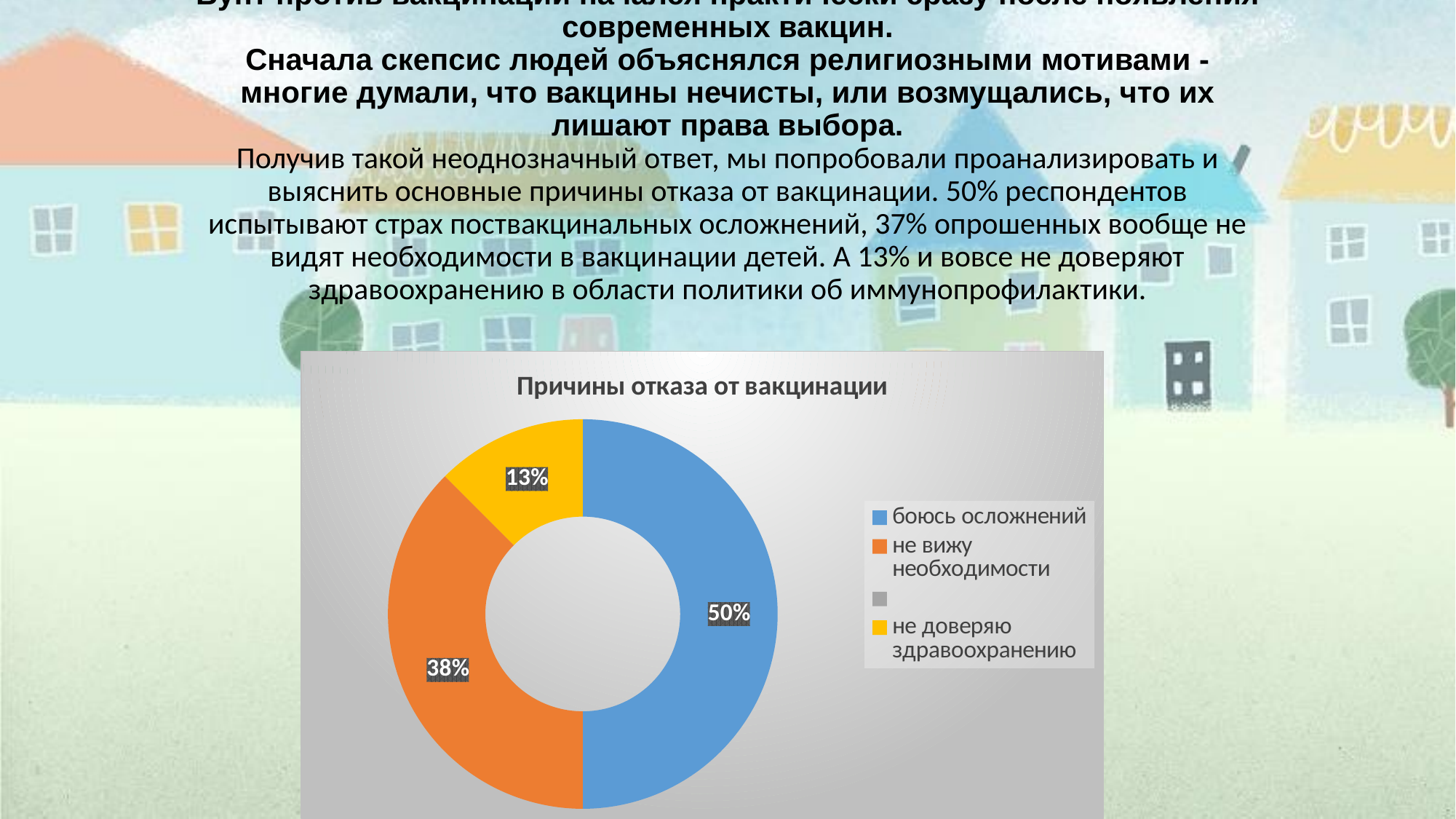

# Бунт против вакцинации начался практически сразу после появления современных вакцин. Сначала скепсис людей объяснялся религиозными мотивами - многие думали, что вакцины нечисты, или возмущались, что их лишают права выбора. Получив такой неоднозначный ответ, мы попробовали проанализировать и выяснить основные причины отказа от вакцинации. 50% респондентов испытывают страх поствакцинальных осложнений, 37% опрошенных вообще не видят необходимости в вакцинации детей. А 13% и вовсе не доверяют здравоохранению в области политики об иммунопрофилактики.

### Chart: Причины отказа от вакцинации

| Category |  |
|---|---|
| боюсь осложнений | 4.0 |
| не вижу необходимости | 3.0 |
|  | None |
| не доверяю здравоохранению | 1.0 |